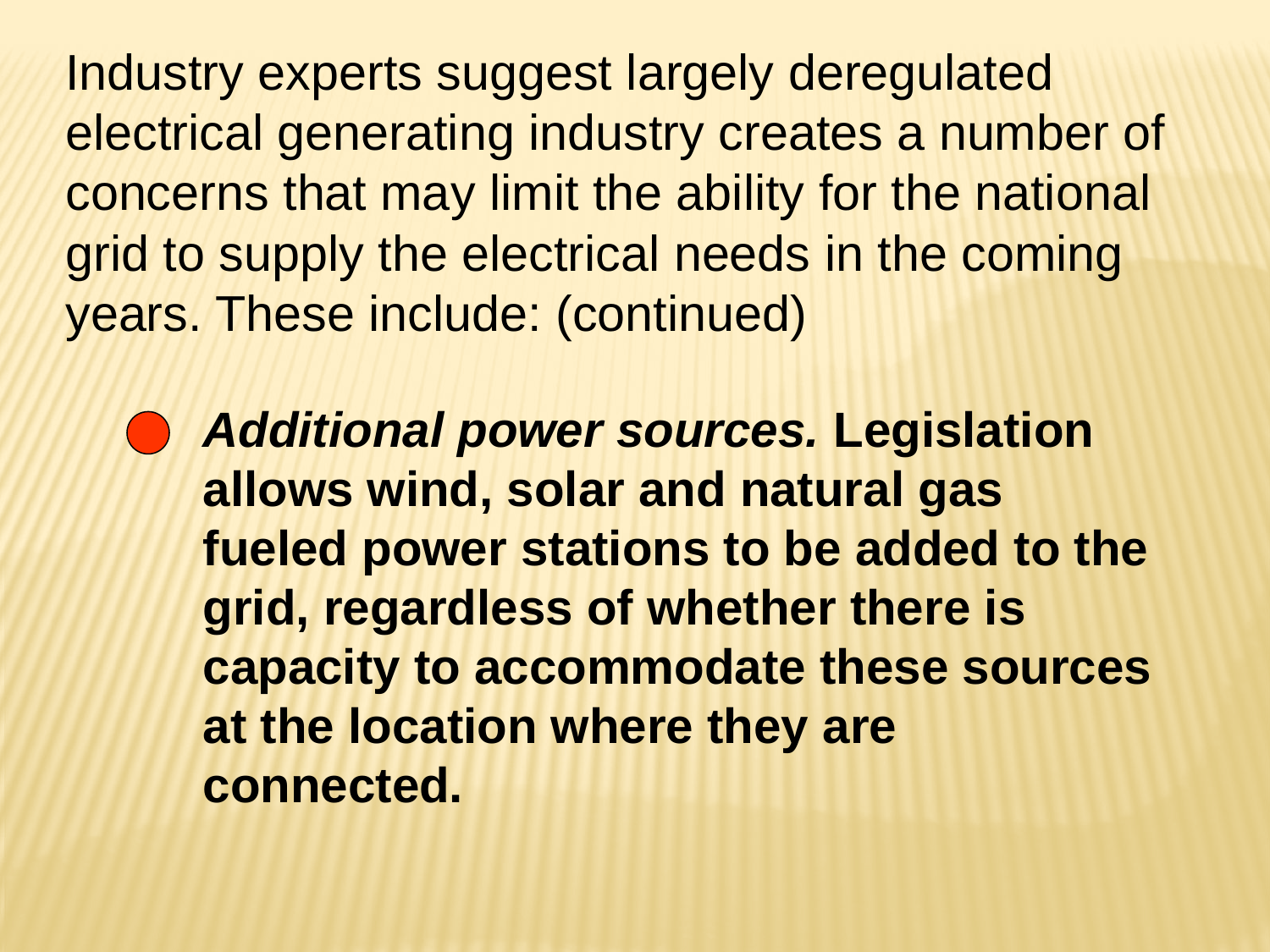

Industry experts suggest largely deregulated electrical generating industry creates a number of concerns that may limit the ability for the national grid to supply the electrical needs in the coming years. These include: (continued)
Additional power sources. Legislation allows wind, solar and natural gas fueled power stations to be added to the grid, regardless of whether there is capacity to accommodate these sources at the location where they are connected.